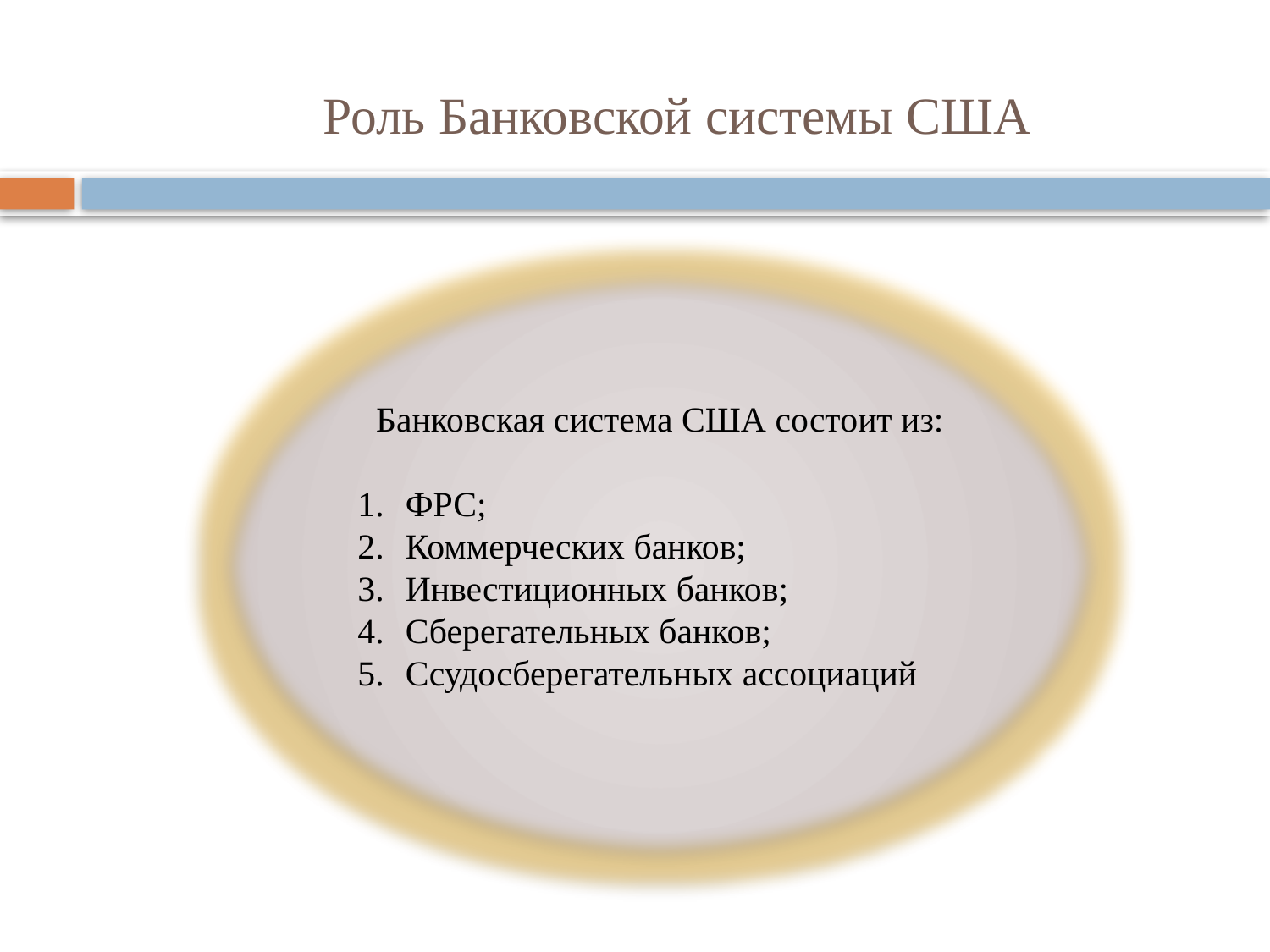

# Роль Банковской системы США

Банковская система США состоит из:

ФРС;
Коммерческих банков;
Инвестиционных банков;
Сберегательных банков;
Ссудосберегательных ассоциаций